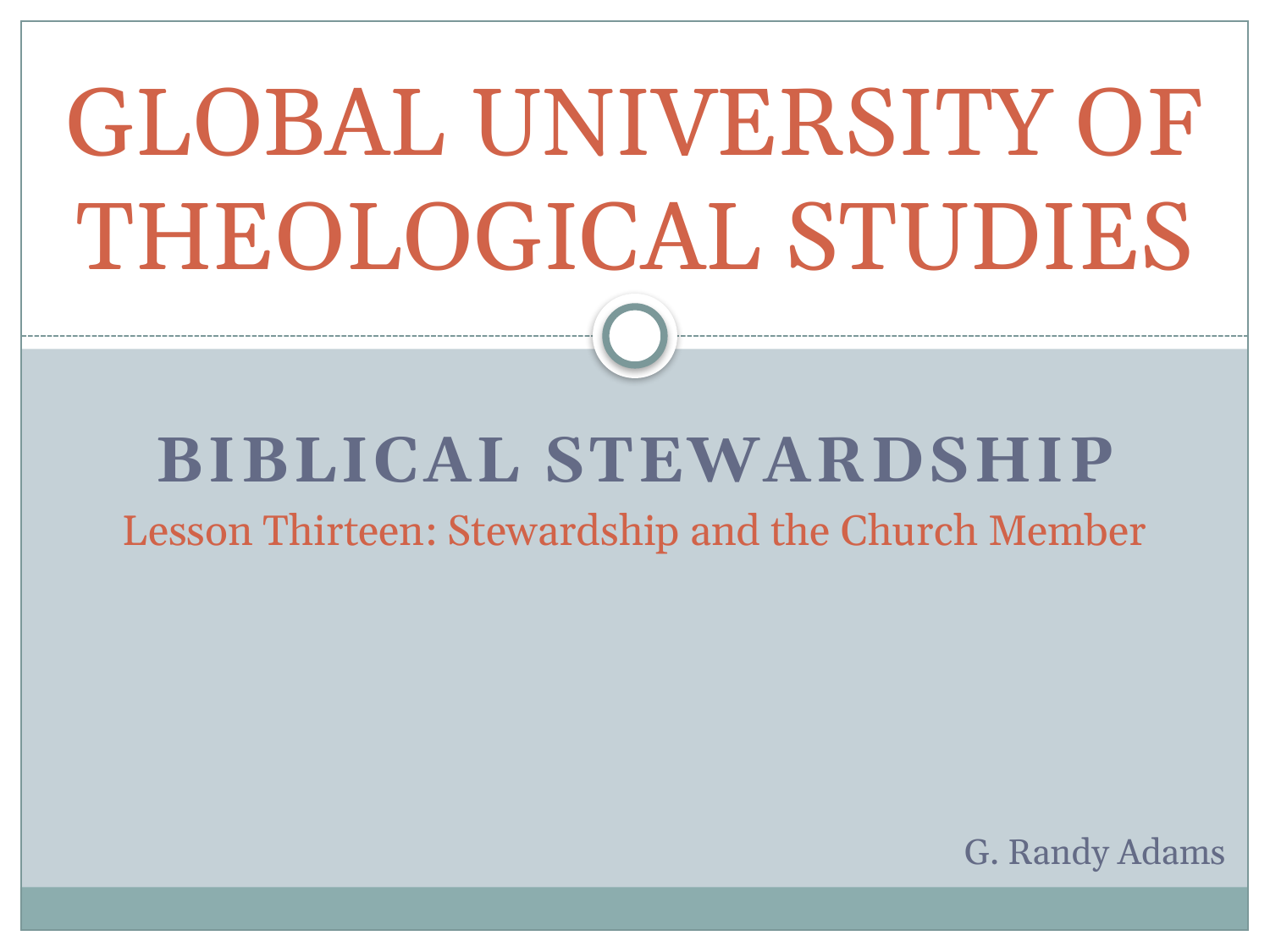

# GLOBAL UNIVERSITY OF THEOLOGICAL STUDIES
Biblical Stewardship
Lesson Thirteen: Stewardship and the Church Member
G. Randy Adams